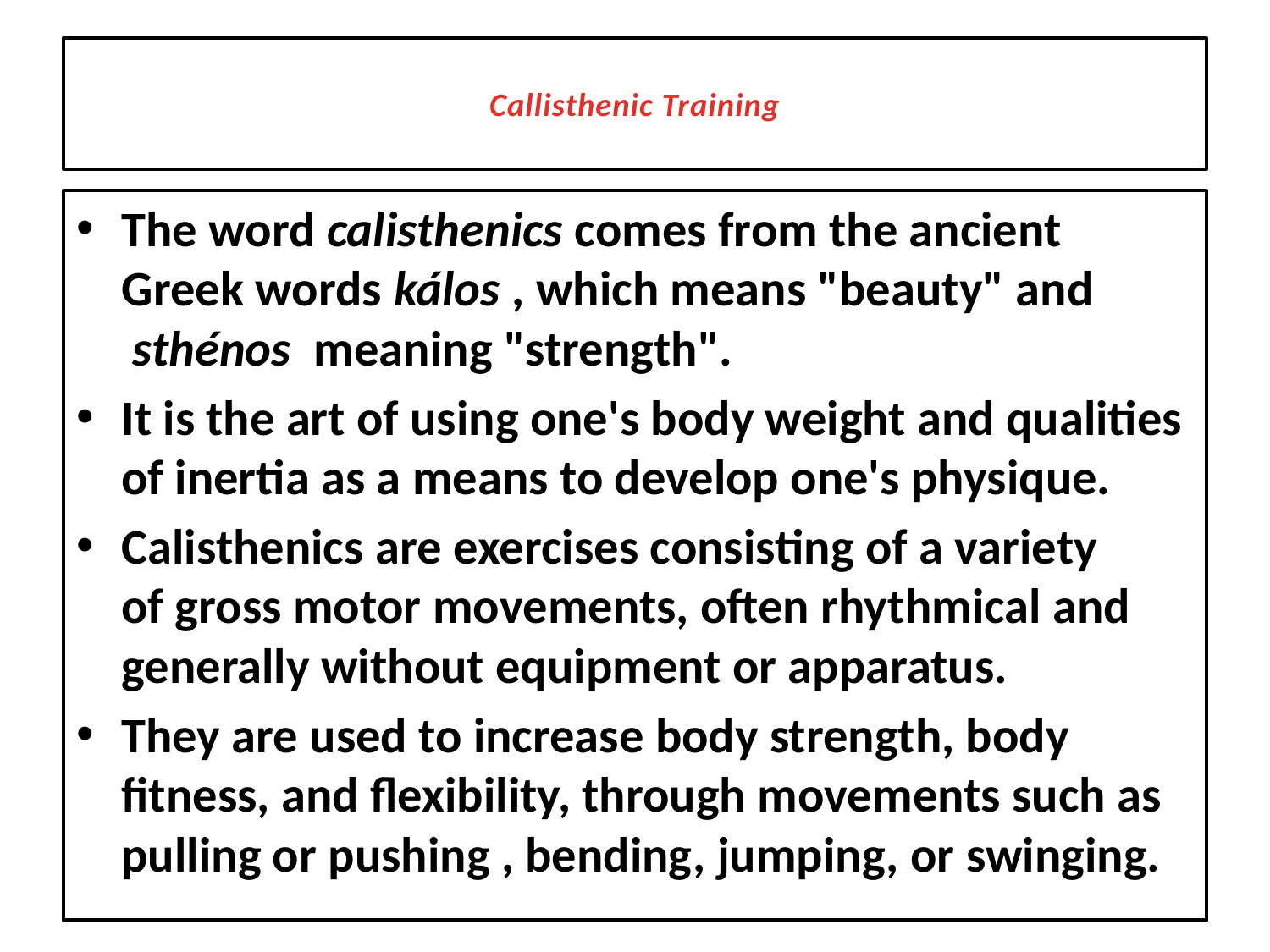

# Callisthenic Training
The word calisthenics comes from the ancient Greek words kálos , which means "beauty" and  sthénos  meaning "strength".
It is the art of using one's body weight and qualities of inertia as a means to develop one's physique.
Calisthenics are exercises consisting of a variety of gross motor movements, often rhythmical and generally without equipment or apparatus.
They are used to increase body strength, body fitness, and flexibility, through movements such as pulling or pushing , bending, jumping, or swinging.